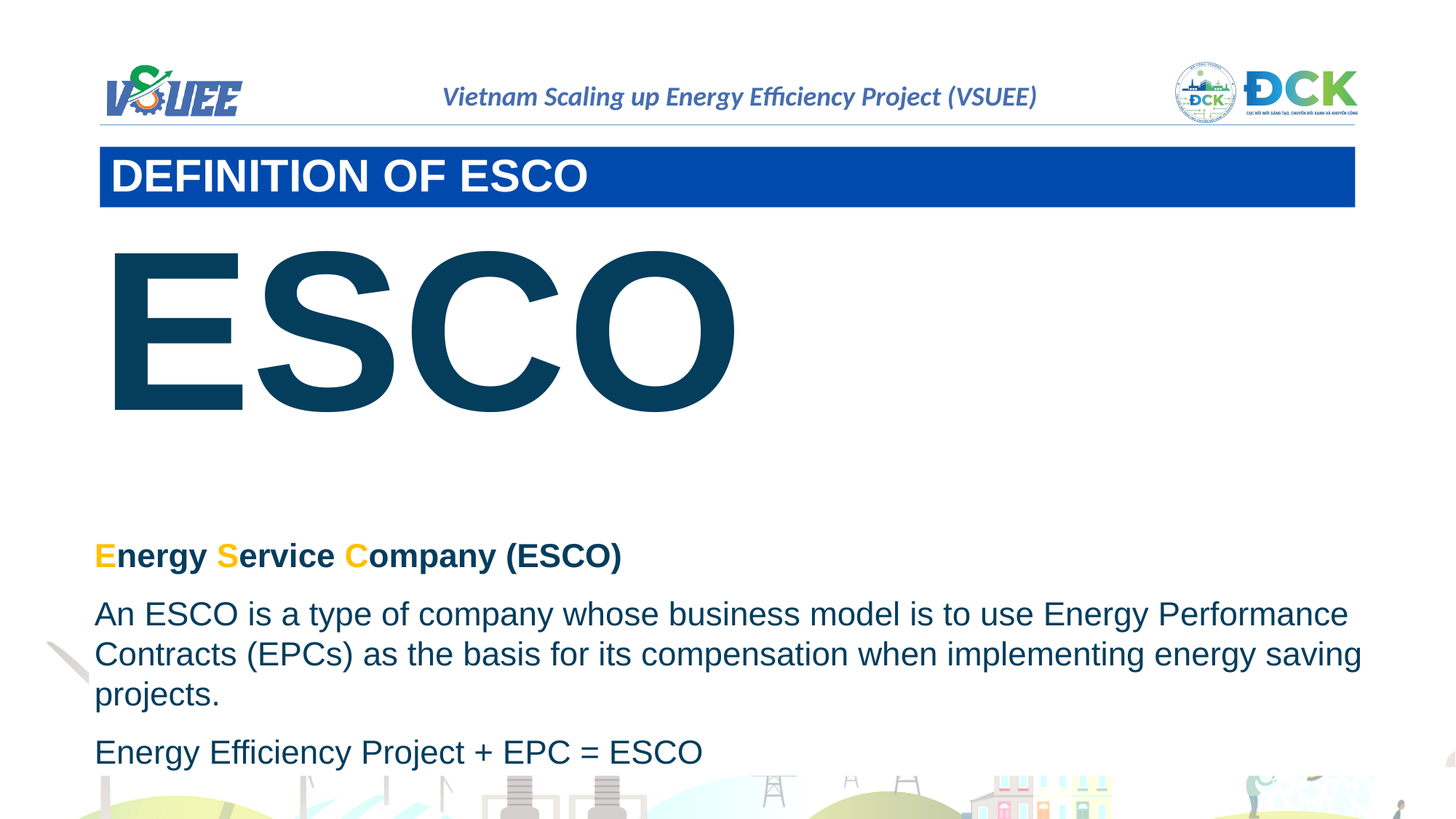

DEFINITION OF ESCO
ESCO
Energy Service Company (ESCO)
An ESCO is a type of company whose business model is to use Energy Performance Contracts (EPCs) as the basis for its compensation when implementing energy saving projects.
Energy Efficiency Project + EPC = ESCO